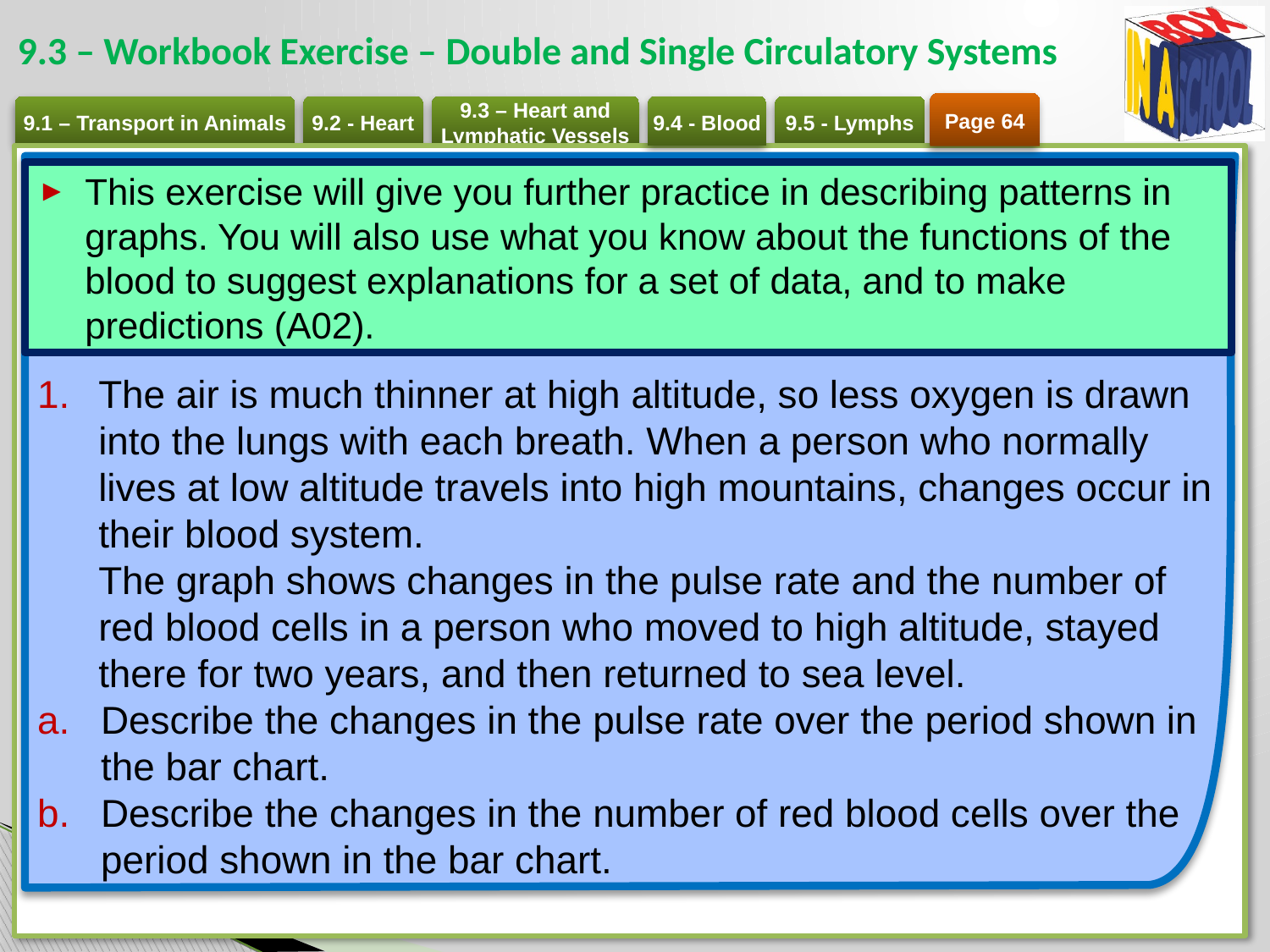

# 9.3 – Workbook Exercise – Double and Single Circulatory Systems
Page 64

The air is much thinner at high altitude, so less oxygen is drawn into the lungs with each breath. When a person who normally lives at low altitude travels into high mountains, changes occur in their blood system.
The graph shows changes in the pulse rate and the number of red blood cells in a person who moved to high altitude, stayed there for two years, and then returned to sea level.
Describe the changes in the pulse rate over the period shown in the bar chart.
Describe the changes in the number of red blood cells over the period shown in the bar chart.
This exercise will give you further practice in describing patterns in graphs. You will also use what you know about the functions of the blood to suggest explanations for a set of data, and to make predictions (A02).